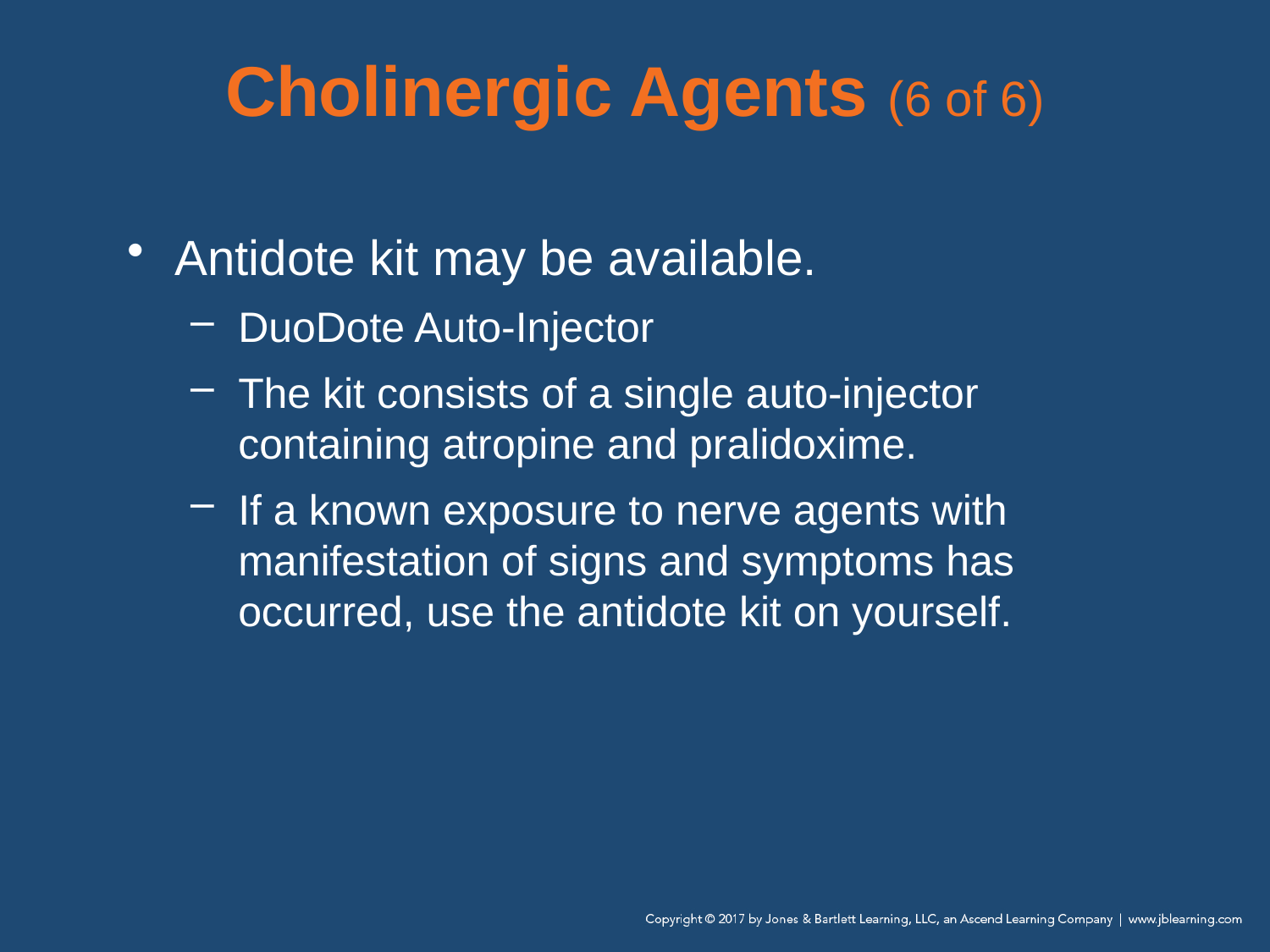

# Cholinergic Agents (6 of 6)
Antidote kit may be available.
DuoDote Auto-Injector
The kit consists of a single auto-injector containing atropine and pralidoxime.
If a known exposure to nerve agents with manifestation of signs and symptoms has occurred, use the antidote kit on yourself.